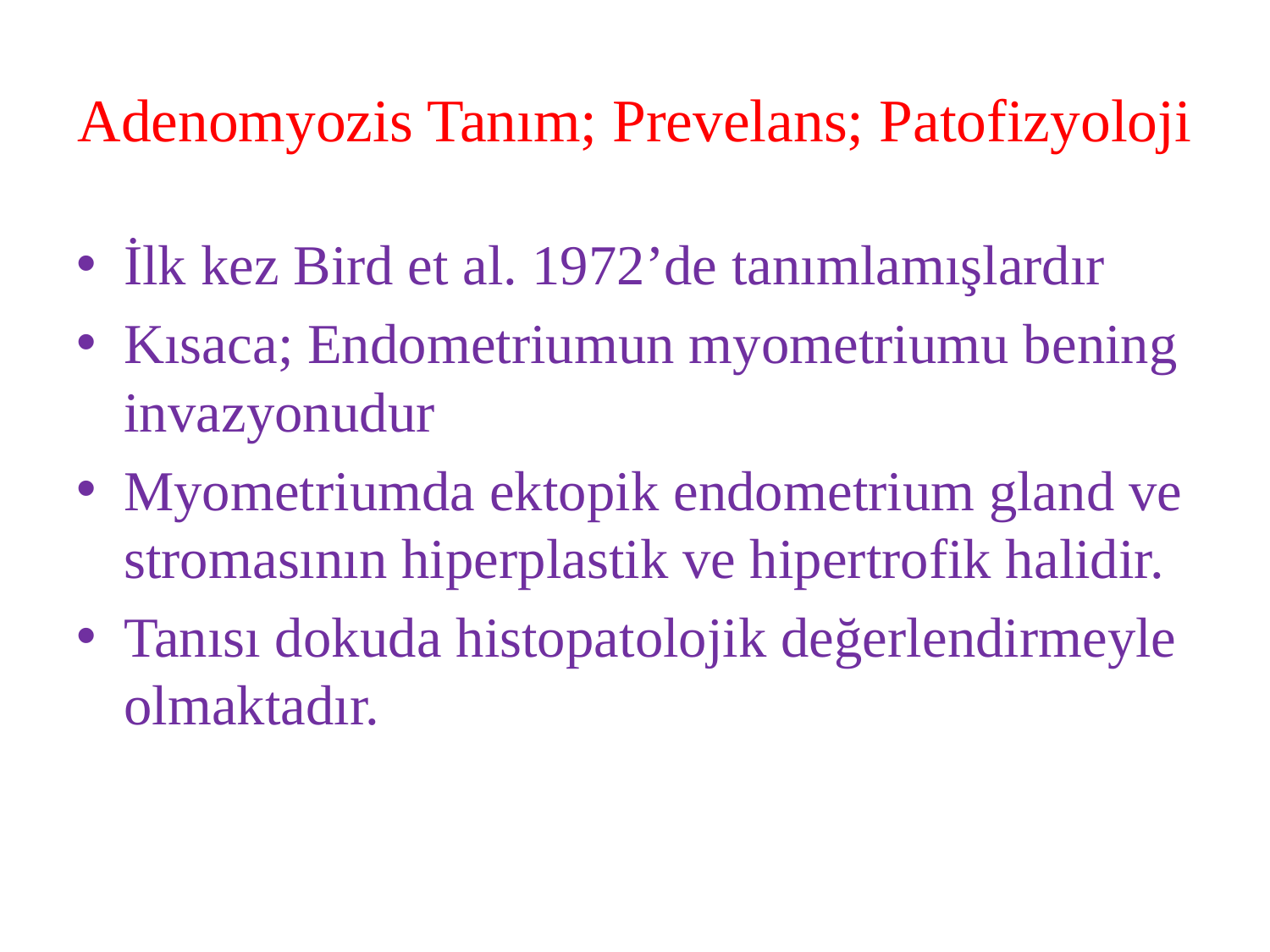

# Adenomyozis Tanım; Prevelans; Patofizyoloji
İlk kez Bird et al. 1972’de tanımlamışlardır
Kısaca; Endometriumun myometriumu bening invazyonudur
Myometriumda ektopik endometrium gland ve stromasının hiperplastik ve hipertrofik halidir.
Tanısı dokuda histopatolojik değerlendirmeyle olmaktadır.